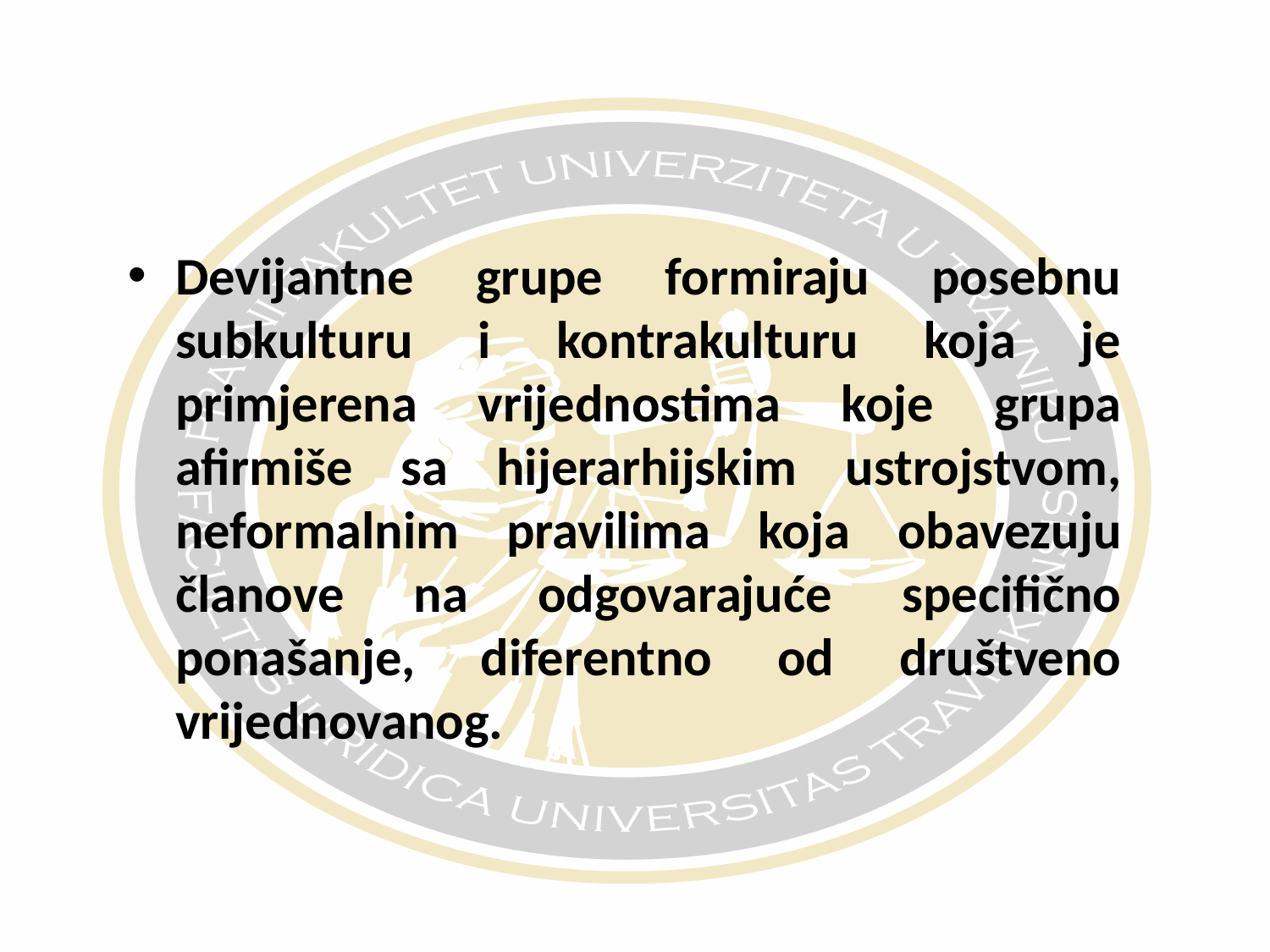

#
Devijantne grupe formiraju posebnu subkulturu i kontrakulturu koja je primjerena vrijednostima koje grupa afirmiše sa hijerarhijskim ustrojstvom, neformalnim pravilima koja obavezuju članove na odgovarajuće specifično ponašanje, diferentno od društveno vrijednovanog.